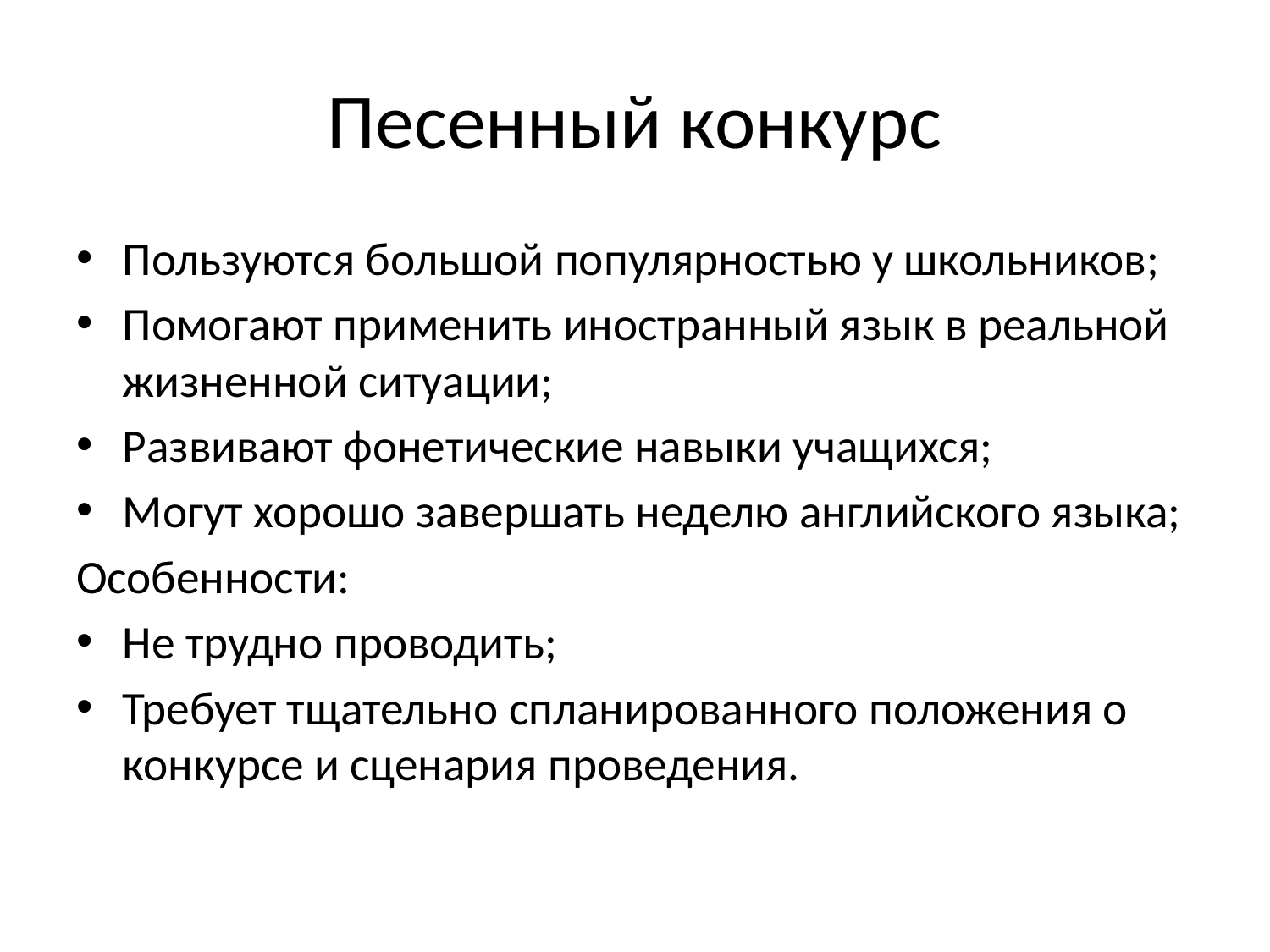

# Песенный конкурс
Пользуются большой популярностью у школьников;
Помогают применить иностранный язык в реальной жизненной ситуации;
Развивают фонетические навыки учащихся;
Могут хорошо завершать неделю английского языка;
Особенности:
Не трудно проводить;
Требует тщательно спланированного положения о конкурсе и сценария проведения.